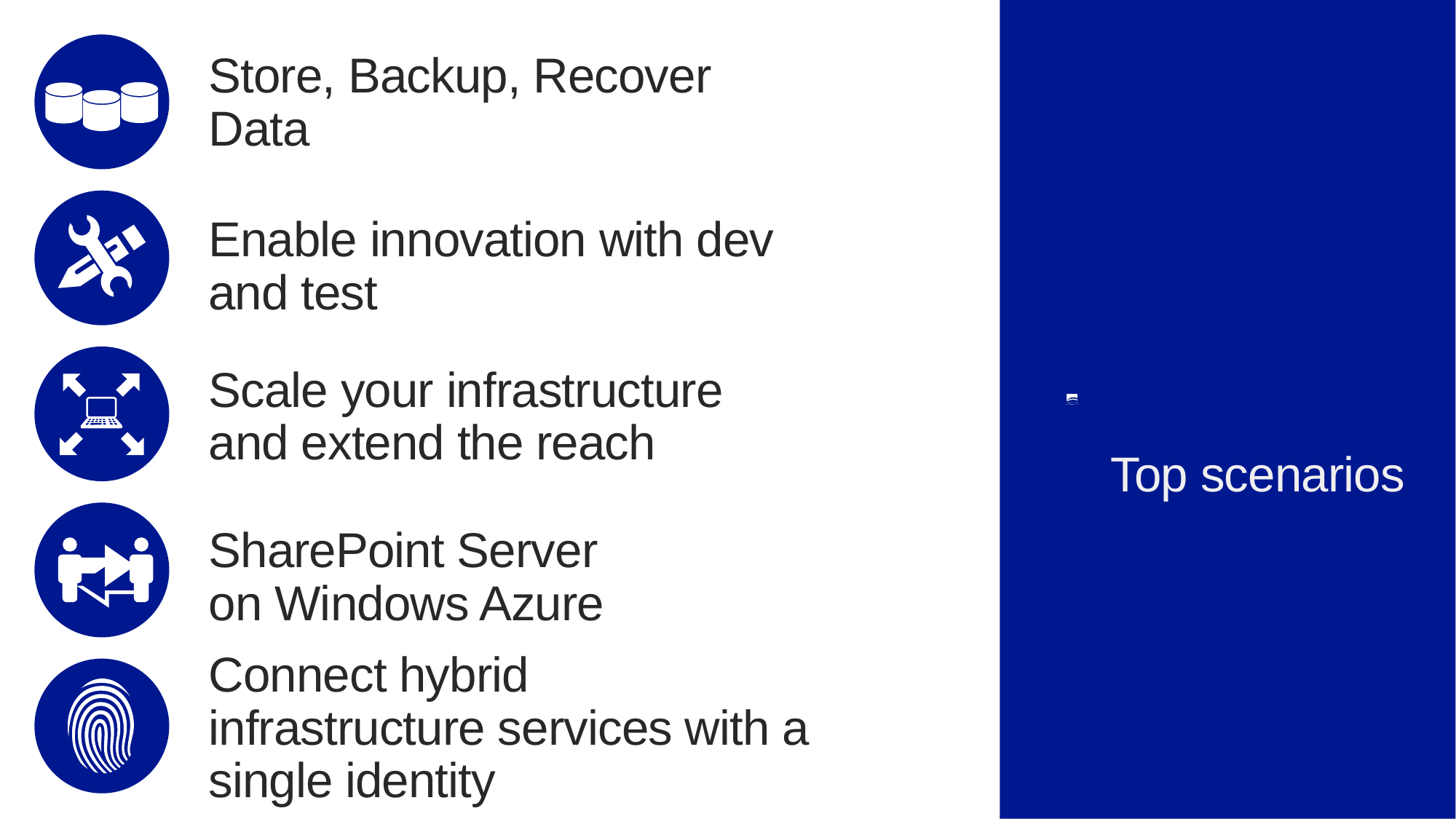

Store, Backup, Recover Data

Enable innovation with dev
and test

Scale your infrastructure
and extend the reach

Top scenarios

SharePoint Server
on Windows Azure

Connect hybrid infrastructure services with a single identity